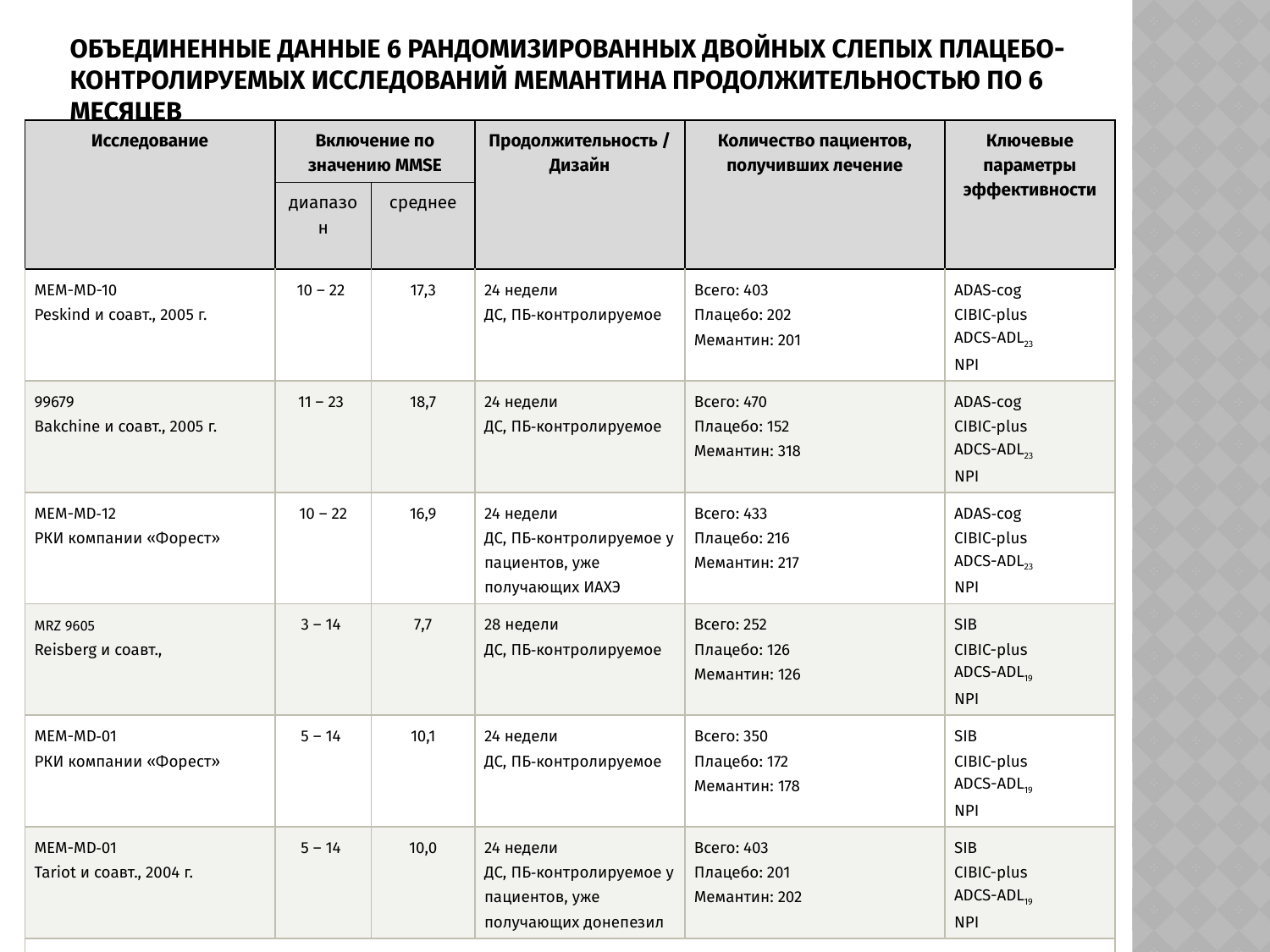

# объединенные данные 6 рандомизированных двойных слепых плацебо-контролируемых исследований мемантина продолжительностью по 6 месяцев
| Исследование | Включение по значению MMSE |  | Продолжительность /Дизайн | Количество пациентов, получивших лечение | Ключевые параметры эффективности |
| --- | --- | --- | --- | --- | --- |
|  | диапазон | среднее |  |  |  |
| MEM-MD-10 Peskind и соавт., 2005 г. | 10 – 22 | 17,3 | 24 недели ДС, ПБ‑контролируемое | Всего: 403 Плацебо: 202 Мемантин: 201 | ADAS‑cog CIBIC‑plus ADCS-ADL23 NPI |
| 99679 Bakchine и соавт., 2005 г. | 11 – 23 | 18,7 | 24 недели ДС, ПБ‑контролируемое | Всего: 470 Плацебо: 152 Мемантин: 318 | ADAS‑cog CIBIC‑plus ADCS-ADL23 NPI |
| MEM-MD‑12 РКИ компании «Форест» | 10 – 22 | 16,9 | 24 недели ДС, ПБ‑контролируемое у пациентов, уже получающих ИАХЭ | Всего: 433 Плацебо: 216 Мемантин: 217 | ADAS‑cog CIBIC‑plus ADCS-ADL23 NPI |
| MRZ 9605 Reisberg и соавт., | 3 – 14 | 7,7 | 28 недели ДС, ПБ‑контролируемое | Всего: 252 Плацебо: 126 Мемантин: 126 | SIB CIBIC-plus ADCS-ADL19 NPI |
| MEM-MD‑01 РКИ компании «Форест» | 5 – 14 | 10,1 | 24 недели ДС, ПБ‑контролируемое | Всего: 350 Плацебо: 172 Мемантин: 178 | SIB CIBIC-plus ADCS-ADL19 NPI |
| MEM-MD‑01 Tariot и соавт., 2004 г. | 5 – 14 | 10,0 | 24 недели ДС, ПБ‑контролируемое у пациентов, уже получающих донепезил | Всего: 403 Плацебо: 201 Мемантин: 202 | SIB CIBIC-plus ADCS-ADL19 NPI |
| РКИ – реестр клинических исследований; ДС- двойное слепое; ПБ – плацебо David Wilkinson Henning Friis Andersen Analysis of the Effect of Memantine in Reducing the Worsening of Clinical Symptoms in Patients with Moderate to Severe Alzheimer’s Disease. Dement Geriatr Cogn Disord 2007;24:138–145 |  |  |  |  |  |